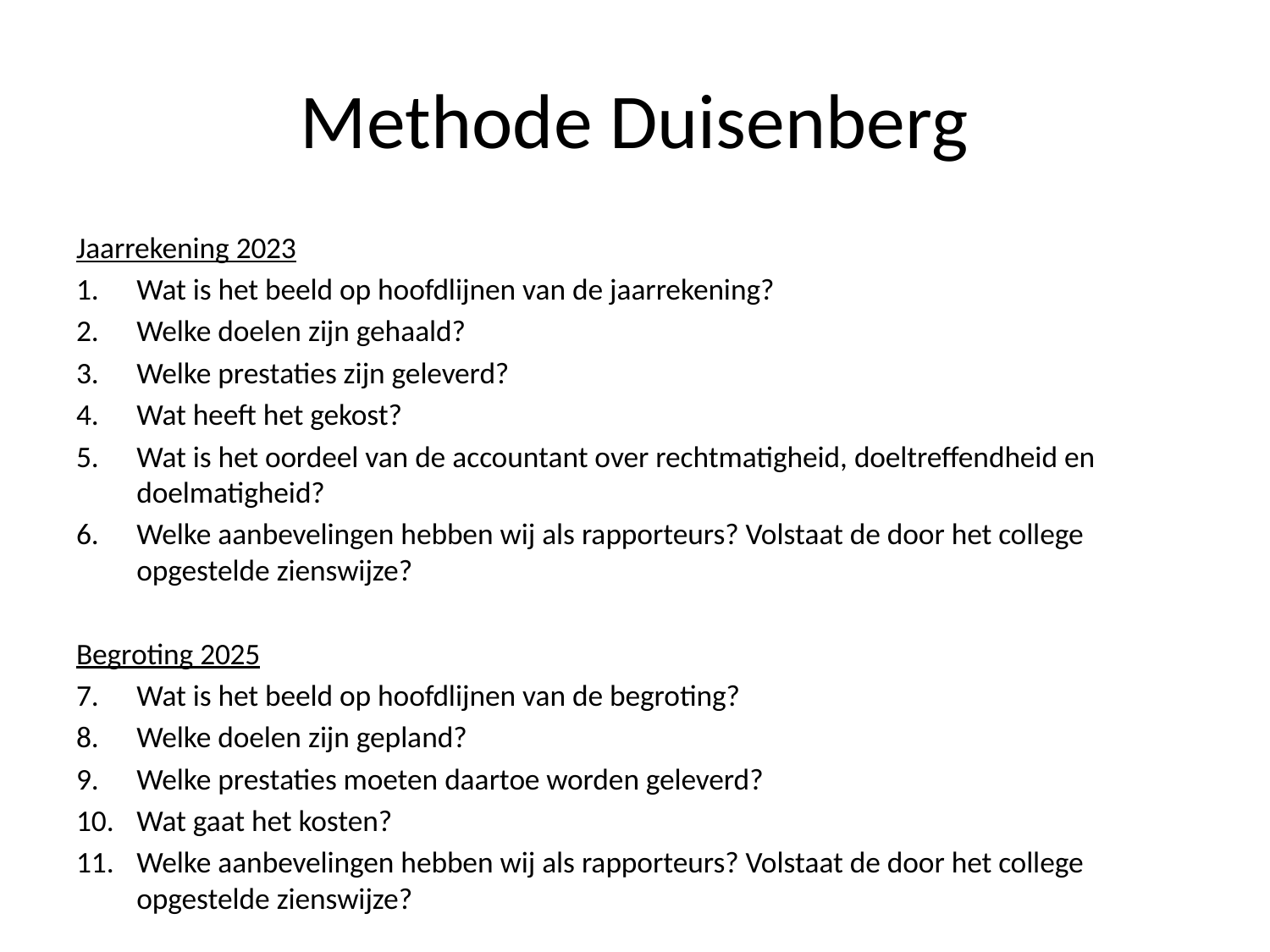

# Methode Duisenberg
Jaarrekening 2023
Wat is het beeld op hoofdlijnen van de jaarrekening?
Welke doelen zijn gehaald?
Welke prestaties zijn geleverd?
Wat heeft het gekost?
Wat is het oordeel van de accountant over rechtmatigheid, doeltreffendheid en doelmatigheid?
Welke aanbevelingen hebben wij als rapporteurs? Volstaat de door het college opgestelde zienswijze?

Begroting 2025
Wat is het beeld op hoofdlijnen van de begroting?
Welke doelen zijn gepland?
Welke prestaties moeten daartoe worden geleverd?
Wat gaat het kosten?
Welke aanbevelingen hebben wij als rapporteurs? Volstaat de door het college opgestelde zienswijze?